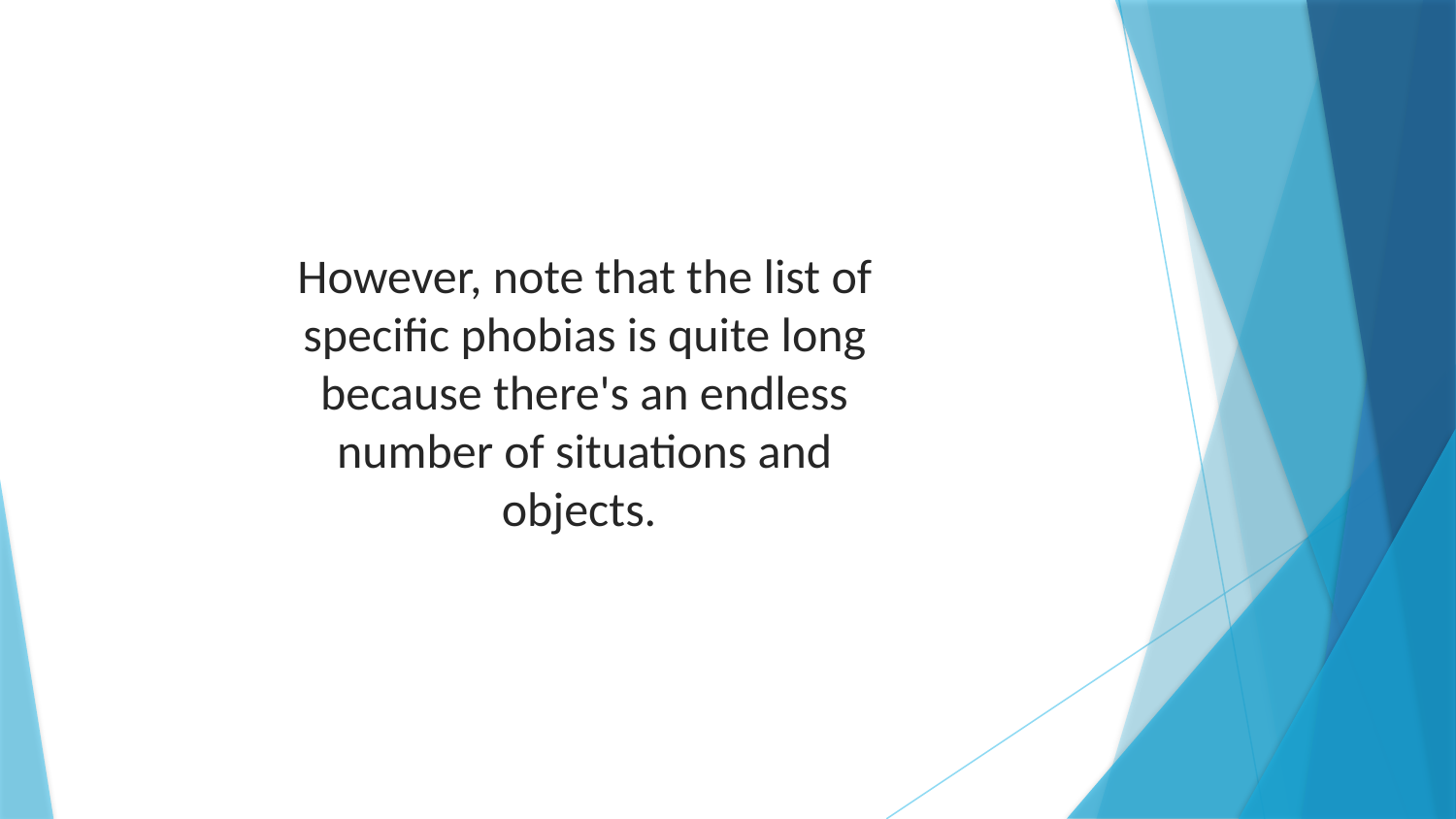

However, note that the list of specific phobias is quite long because there's an endless number of situations and objects.